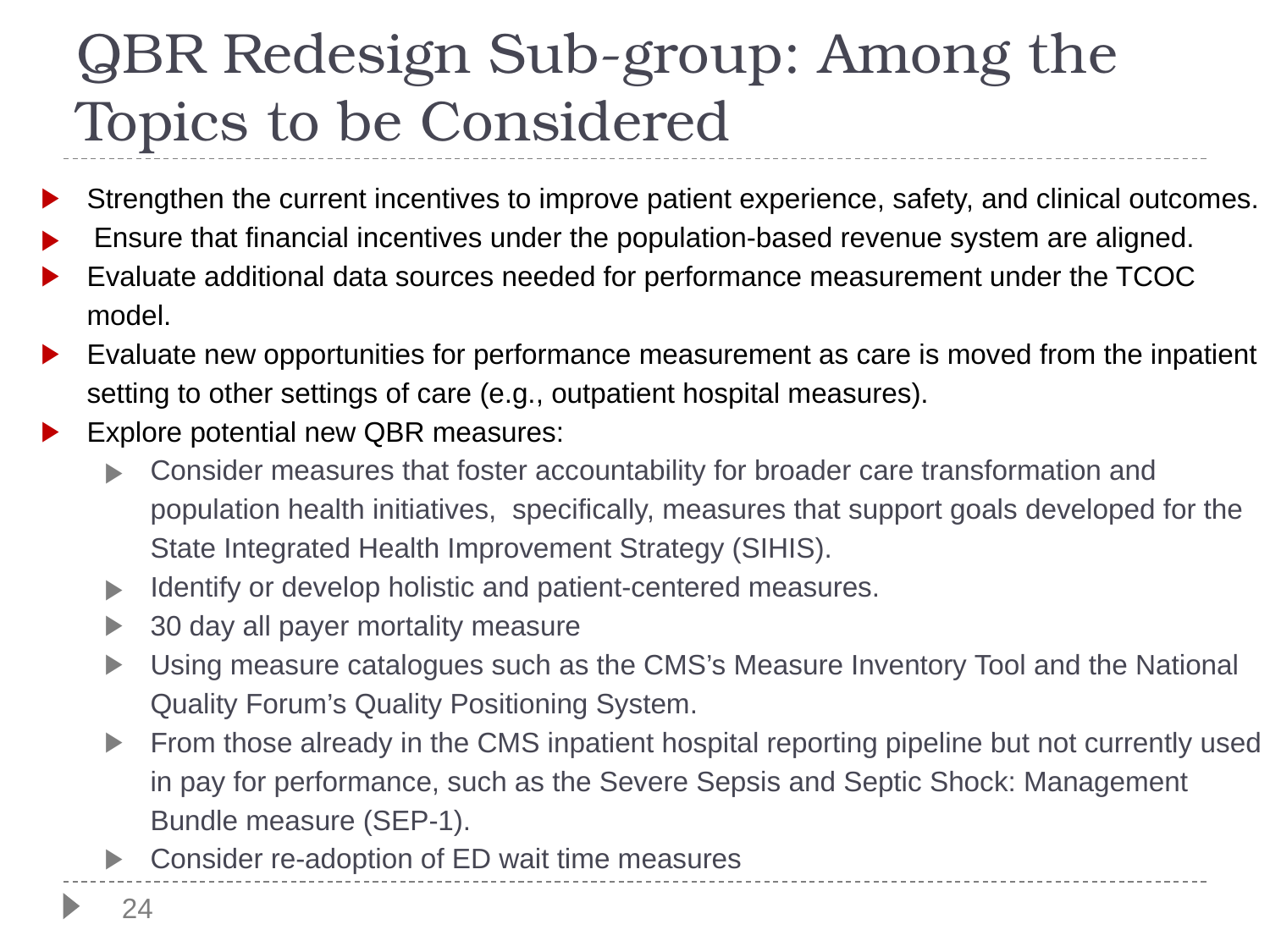

# QBR Redesign Sub-group: Among the  Topics to be Considered
Strengthen the current incentives to improve patient experience, safety, and clinical outcomes.
 Ensure that financial incentives under the population-based revenue system are aligned.
Evaluate additional data sources needed for performance measurement under the TCOC model.
Evaluate new opportunities for performance measurement as care is moved from the inpatient setting to other settings of care (e.g., outpatient hospital measures).
Explore potential new QBR measures:
Consider measures that foster accountability for broader care transformation and population health initiatives,  specifically, measures that support goals developed for the State Integrated Health Improvement Strategy (SIHIS).
Identify or develop holistic and patient-centered measures.
30 day all payer mortality measure
Using measure catalogues such as the CMS’s Measure Inventory Tool and the National Quality Forum’s Quality Positioning System.
From those already in the CMS inpatient hospital reporting pipeline but not currently used in pay for performance, such as the Severe Sepsis and Septic Shock: Management Bundle measure (SEP-1).
Consider re-adoption of ED wait time measures